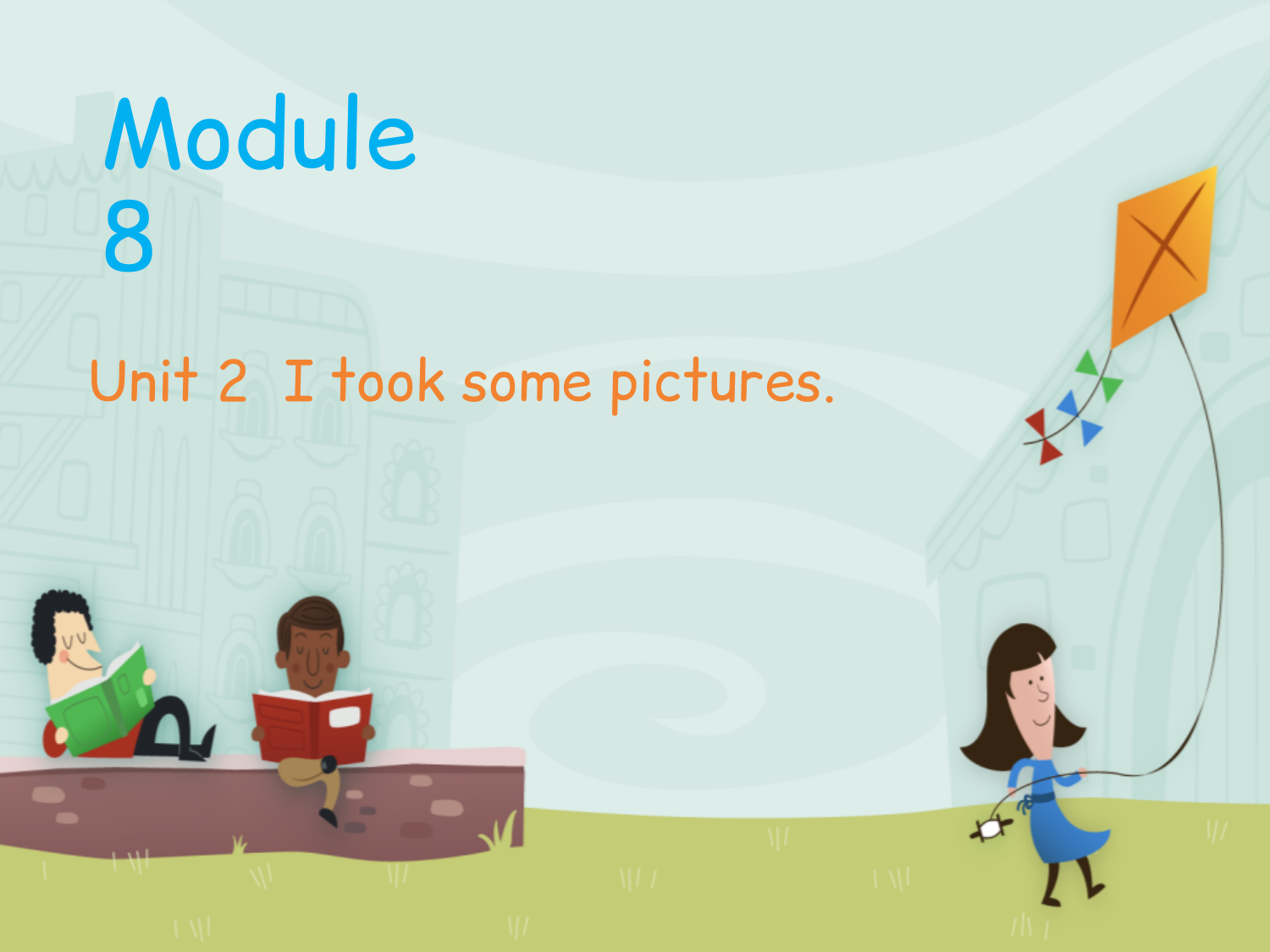

# Module 8
Unit 2  I took some pictures.